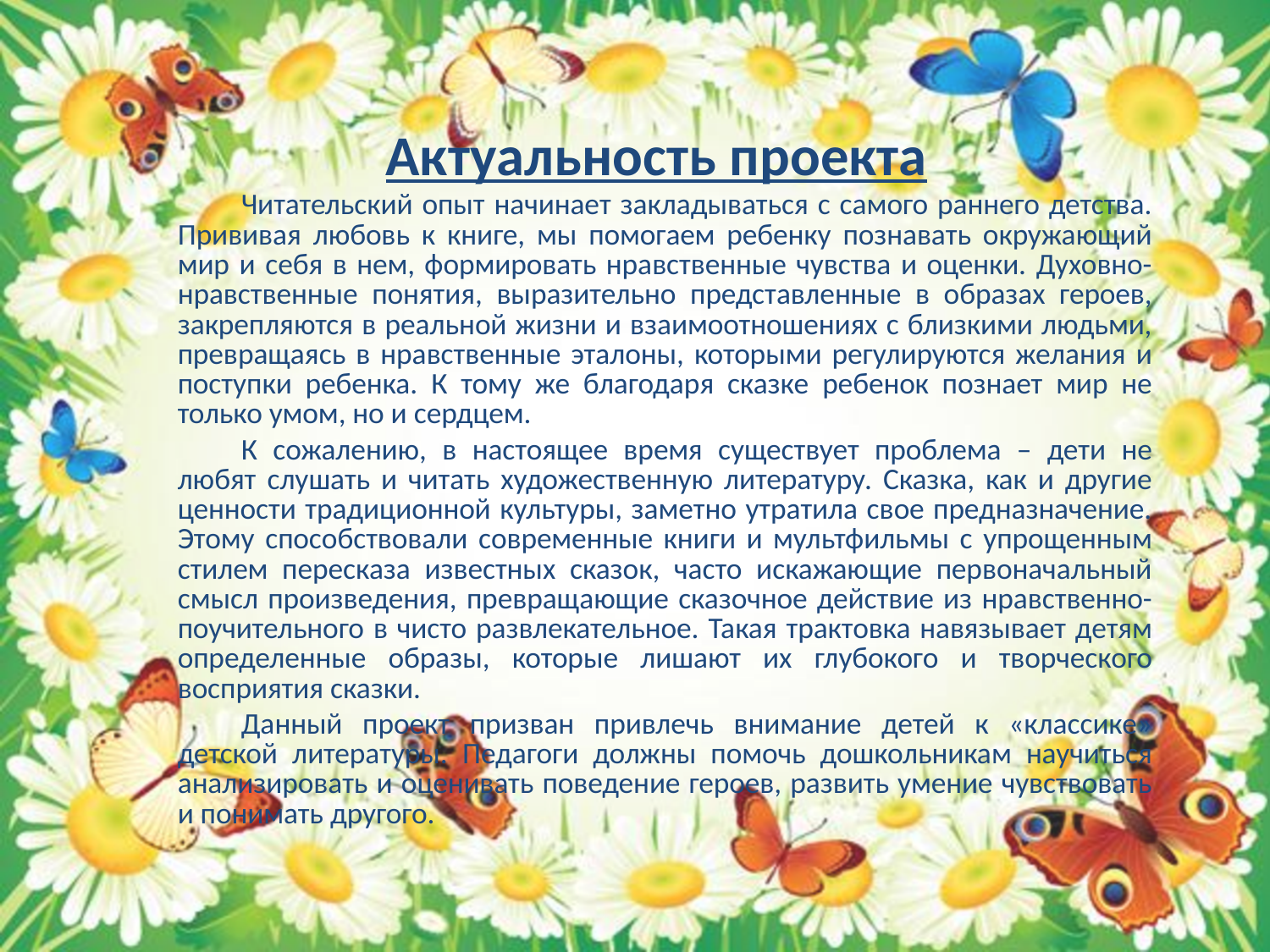

# Актуальность проекта
	Читательский опыт начинает закладываться с самого раннего детства. Прививая любовь к книге, мы помогаем ребенку познавать окружающий мир и себя в нем, формировать нравственные чувства и оценки. Духовно-нравственные понятия, выразительно представленные в образах героев, закрепляются в реальной жизни и взаимоотношениях с близкими людьми, превращаясь в нравственные эталоны, которыми регулируются желания и поступки ребенка. К тому же благодаря сказке ребенок познает мир не только умом, но и сердцем.
	К сожалению, в настоящее время существует проблема – дети не любят слушать и читать художественную литературу. Сказка, как и другие ценности традиционной культуры, заметно утратила свое предназначение. Этому способствовали современные книги и мультфильмы с упрощенным стилем пересказа известных сказок, часто искажающие первоначальный смысл произведения, превращающие сказочное действие из нравственно-поучительного в чисто развлекательное. Такая трактовка навязывает детям определенные образы, которые лишают их глубокого и творческого восприятия сказки.
	Данный проект призван привлечь внимание детей к «классике» детской литературы. Педагоги должны помочь дошкольникам научиться анализировать и оценивать поведение героев, развить умение чувствовать и понимать другого.